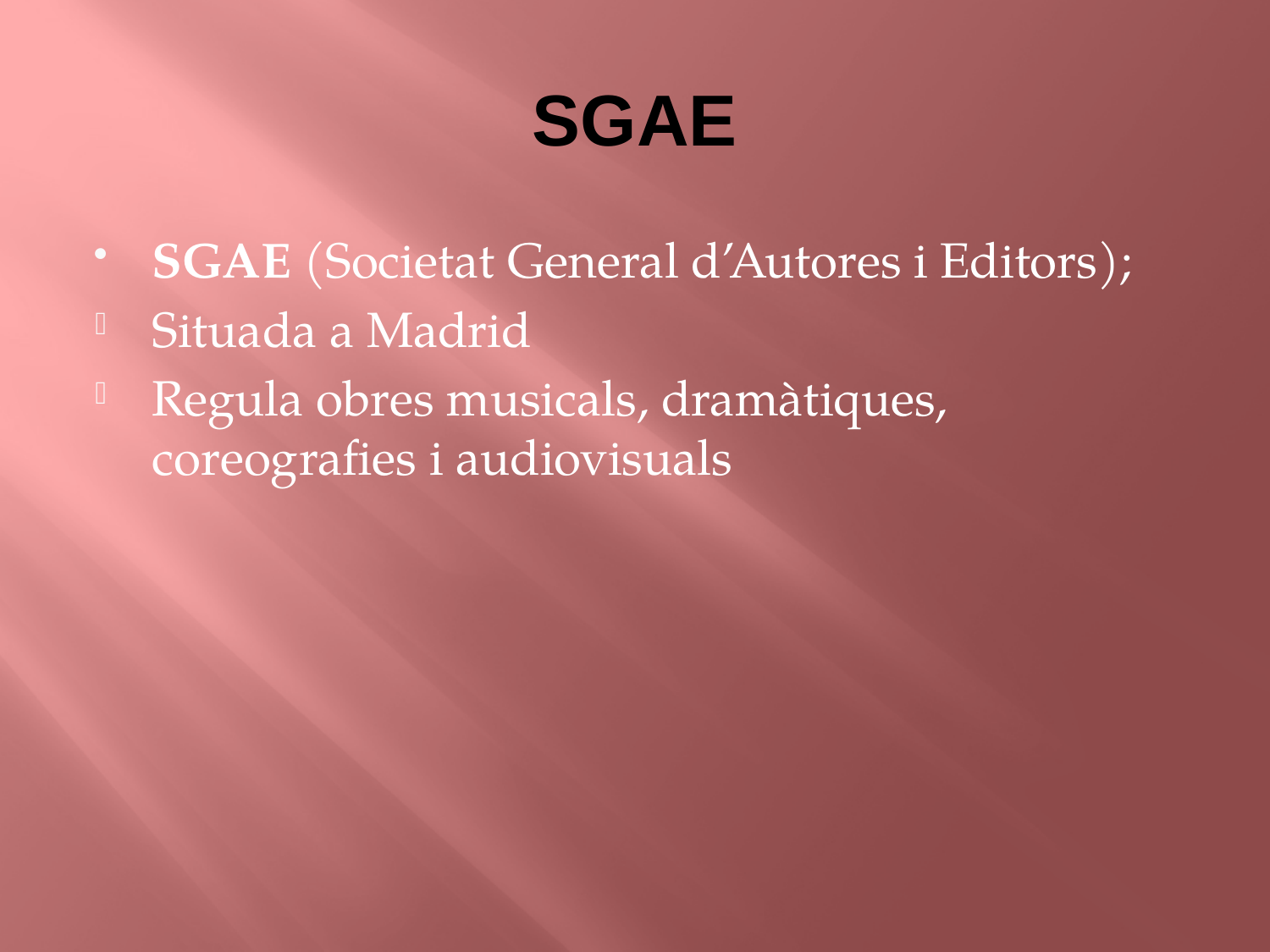

# SGAE
SGAE (Societat General d’Autores i Editors);
Situada a Madrid
Regula obres musicals, dramàtiques, coreografies i audiovisuals